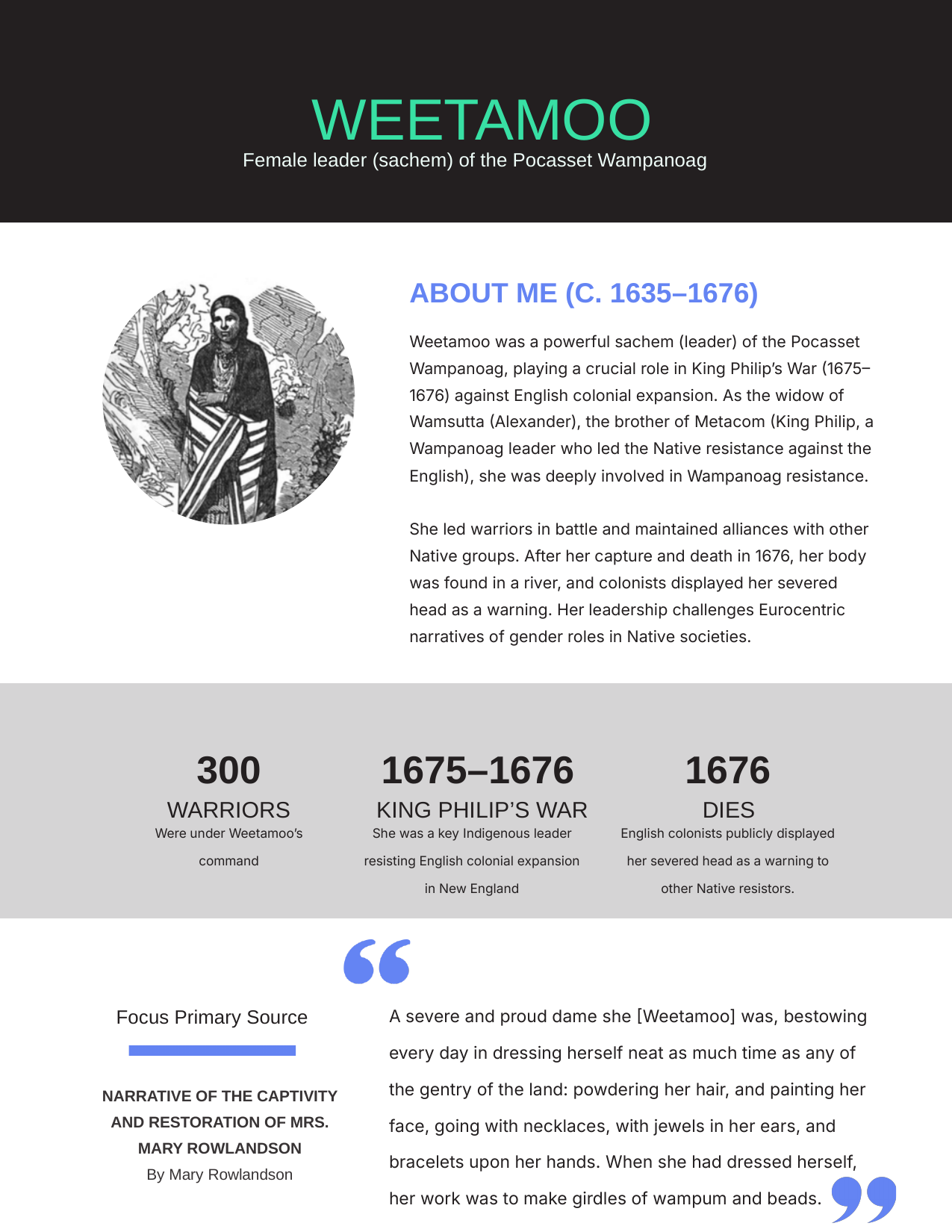

WEETAMOO
Female leader (sachem) of the Pocasset Wampanoag
ABOUT ME (C. 1635–1676)

Weetamoo was a powerful sachem (leader) of the Pocasset Wampanoag, playing a crucial role in King Philip’s War (1675–1676) against English colonial expansion. As the widow of Wamsutta (Alexander), the brother of Metacom (King Philip, a Wampanoag leader who led the Native resistance against the English), she was deeply involved in Wampanoag resistance.

She led warriors in battle and maintained alliances with other Native groups. After her capture and death in 1676, her body was found in a river, and colonists displayed her severed head as a warning. Her leadership challenges Eurocentric narratives of gender roles in Native societies.

300
1675–1676
1676
WARRIORS
KING PHILIP’S WAR
DIES
Were under Weetamoo’s command
She was a key Indigenous leader resisting English colonial expansion in New England
English colonists publicly displayed her severed head as a warning to other Native resistors.

A severe and proud dame she [Weetamoo] was, bestowing every day in dressing herself neat as much time as any of the gentry of the land: powdering her hair, and painting her face, going with necklaces, with jewels in her ears, and bracelets upon her hands. When she had dressed herself, her work was to make girdles of wampum and beads.
Focus Primary Source

NARRATIVE OF THE CAPTIVITY AND RESTORATION OF MRS. MARY ROWLANDSON
By Mary Rowlandson